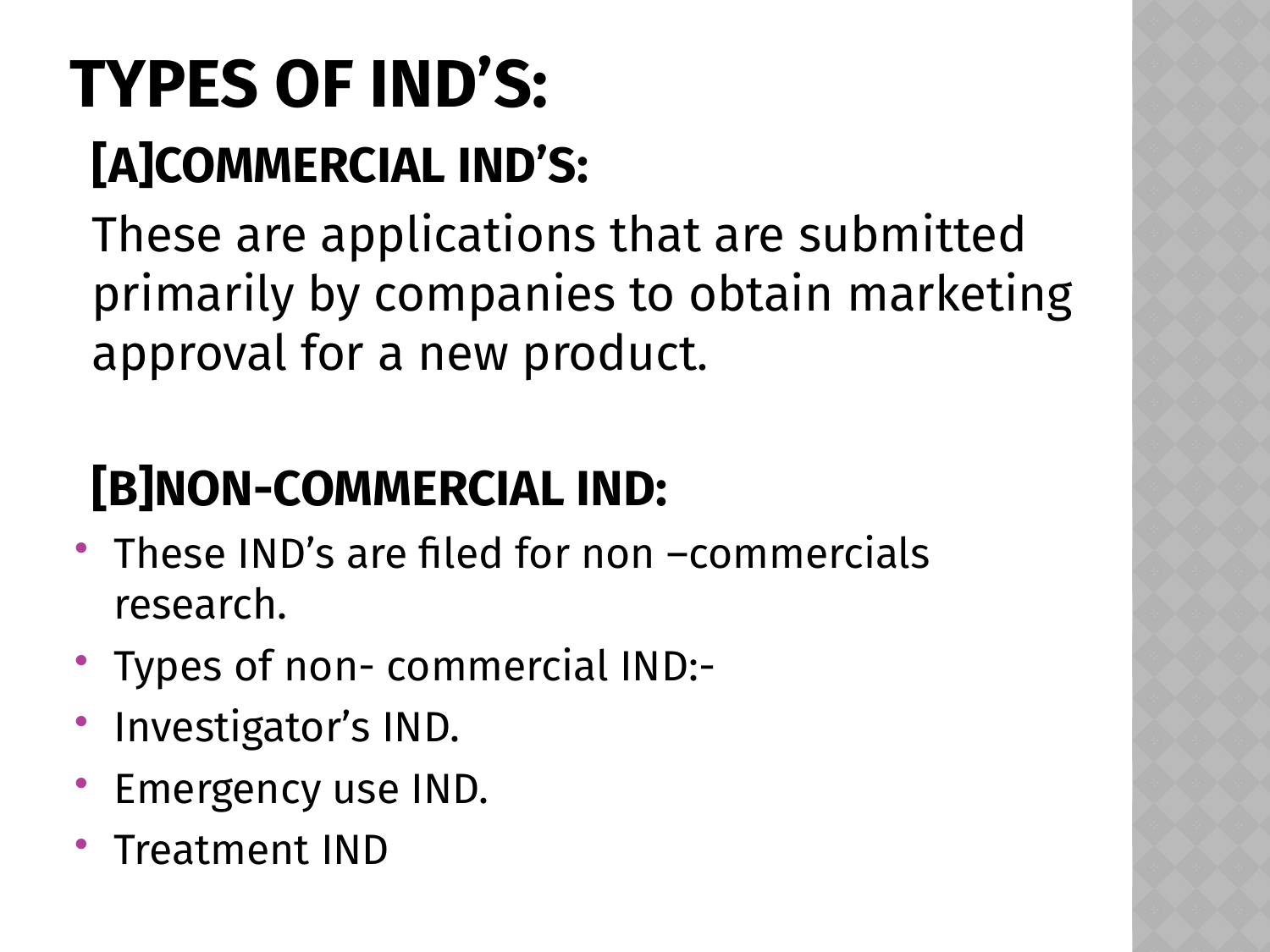

# TYPES OF IND’S:
[A]COMMERCIAL IND’S:
These are applications that are submitted primarily by companies to obtain marketing approval for a new product.

[B]NON-COMMERCIAL IND:
These IND’s are filed for non –commercials research.
Types of non- commercial IND:-
Investigator’s IND.
Emergency use IND.
Treatment IND